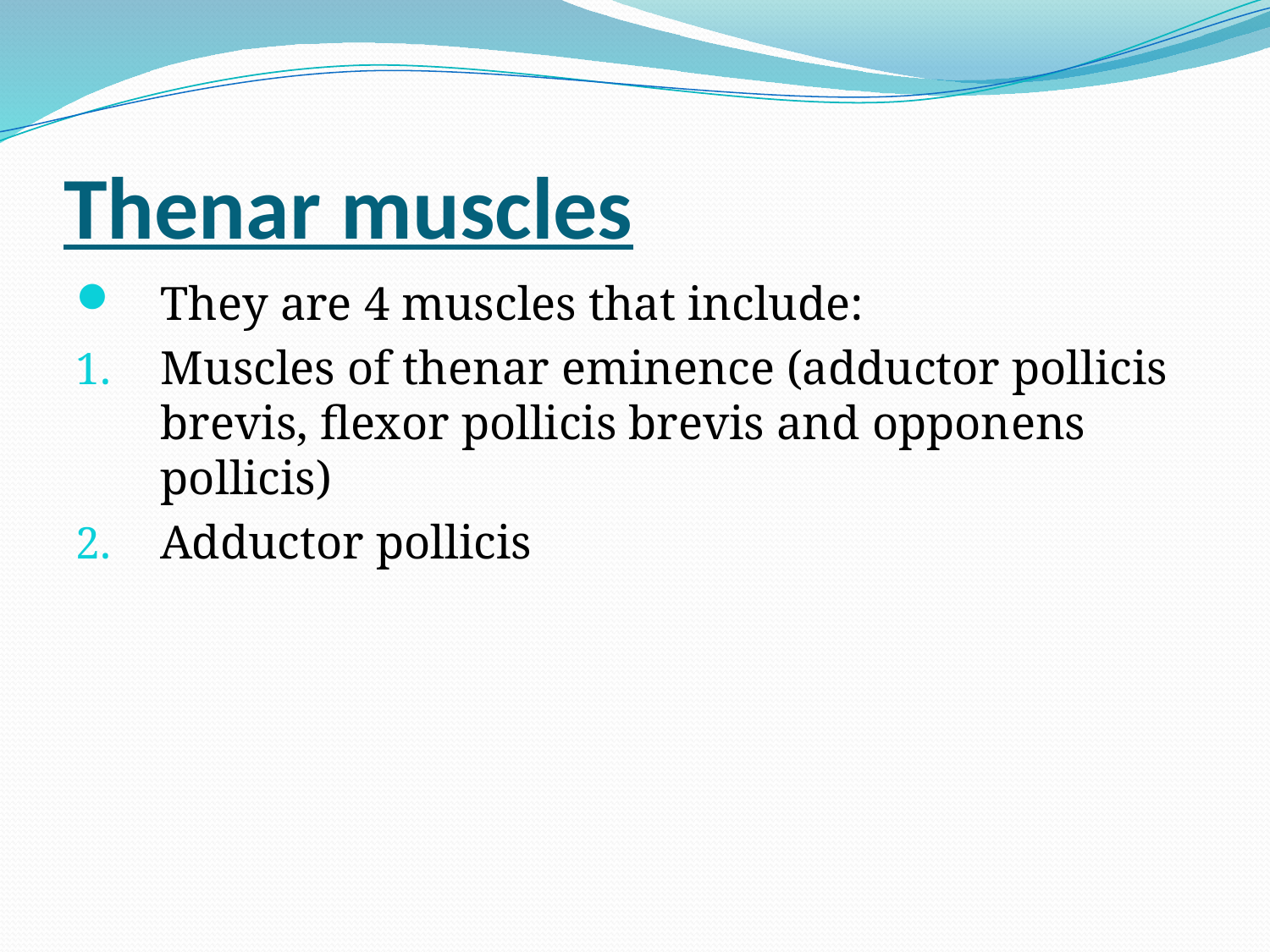

# Thenar muscles
They are 4 muscles that include:
Muscles of thenar eminence (adductor pollicis brevis, flexor pollicis brevis and opponens pollicis)
Adductor pollicis